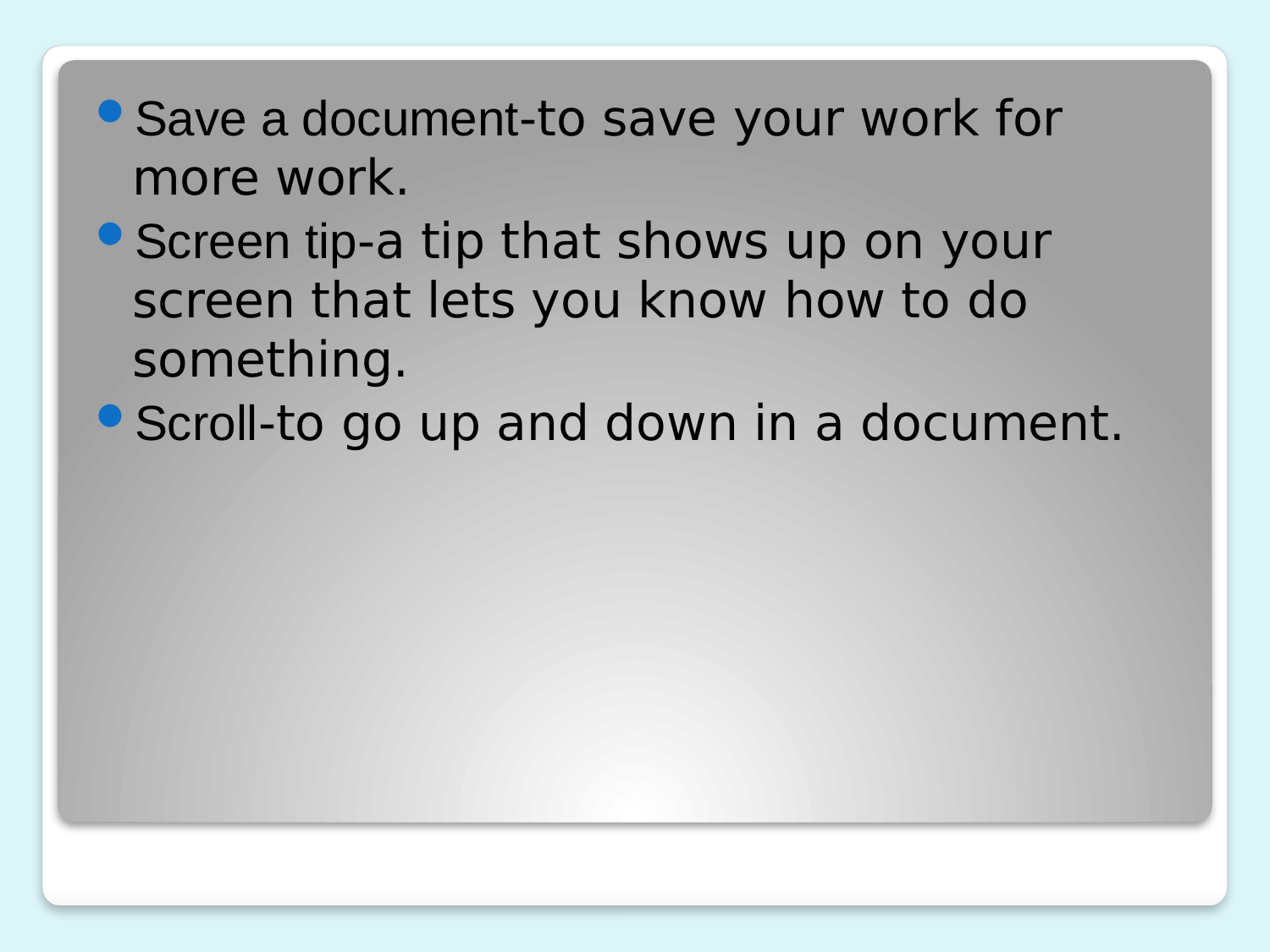

Save a document-to save your work for more work.
Screen tip-a tip that shows up on your screen that lets you know how to do something.
Scroll-to go up and down in a document.
#